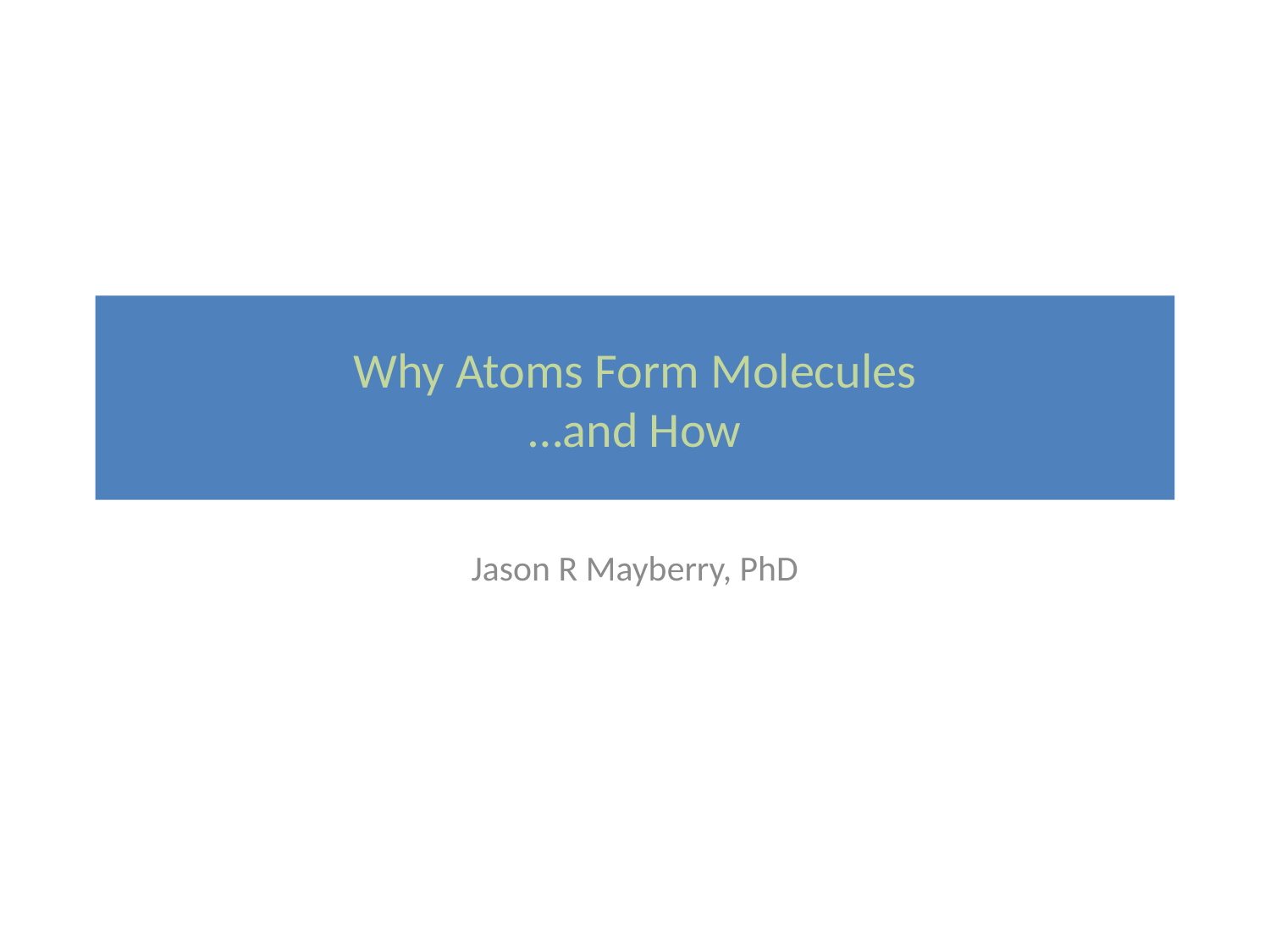

# Why Atoms Form Molecules …and How
Jason R Mayberry, PhD